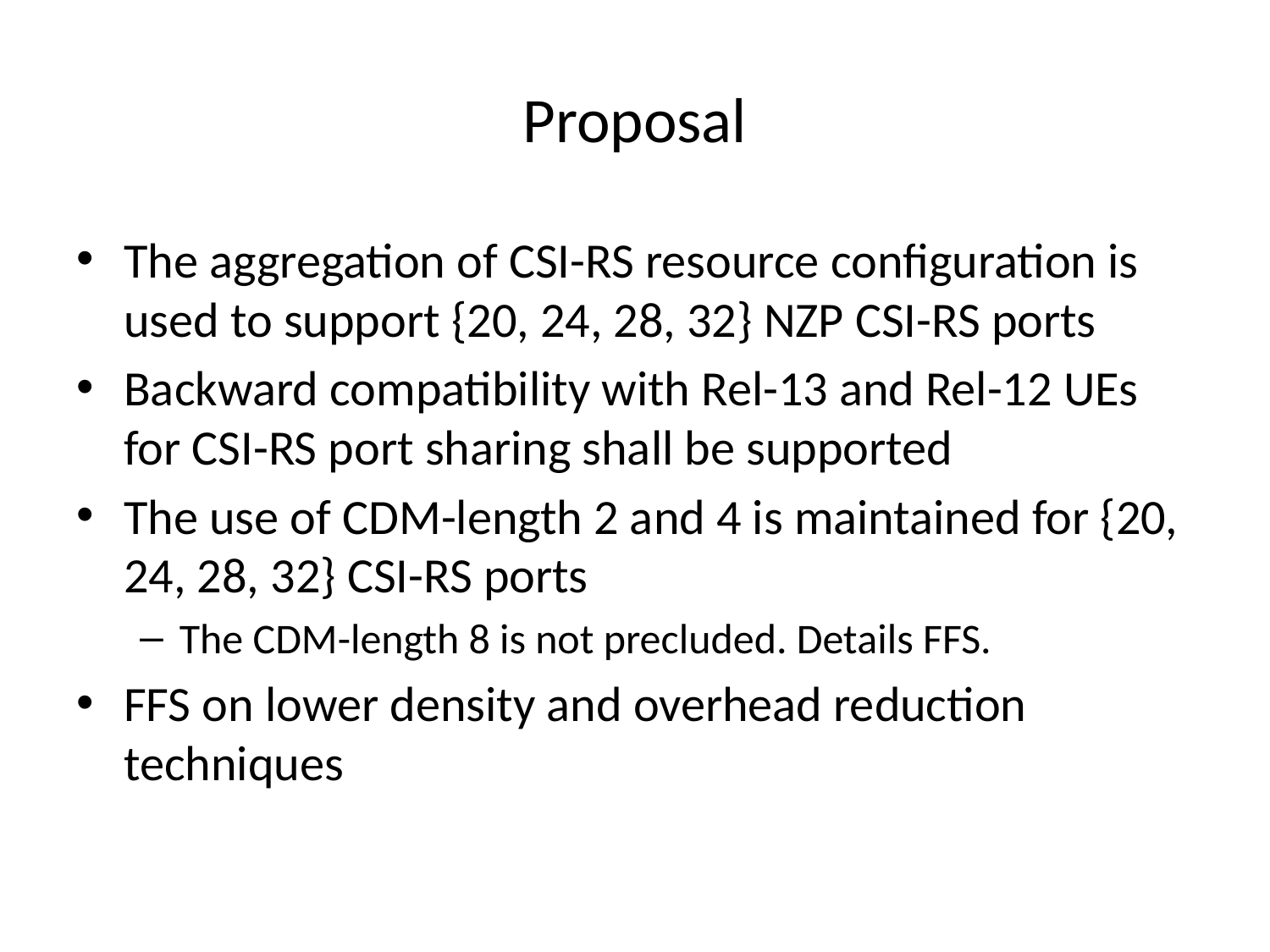

# Proposal
The aggregation of CSI-RS resource configuration is used to support {20, 24, 28, 32} NZP CSI-RS ports
Backward compatibility with Rel-13 and Rel-12 UEs for CSI-RS port sharing shall be supported
The use of CDM-length 2 and 4 is maintained for {20, 24, 28, 32} CSI-RS ports
The CDM-length 8 is not precluded. Details FFS.
FFS on lower density and overhead reduction techniques